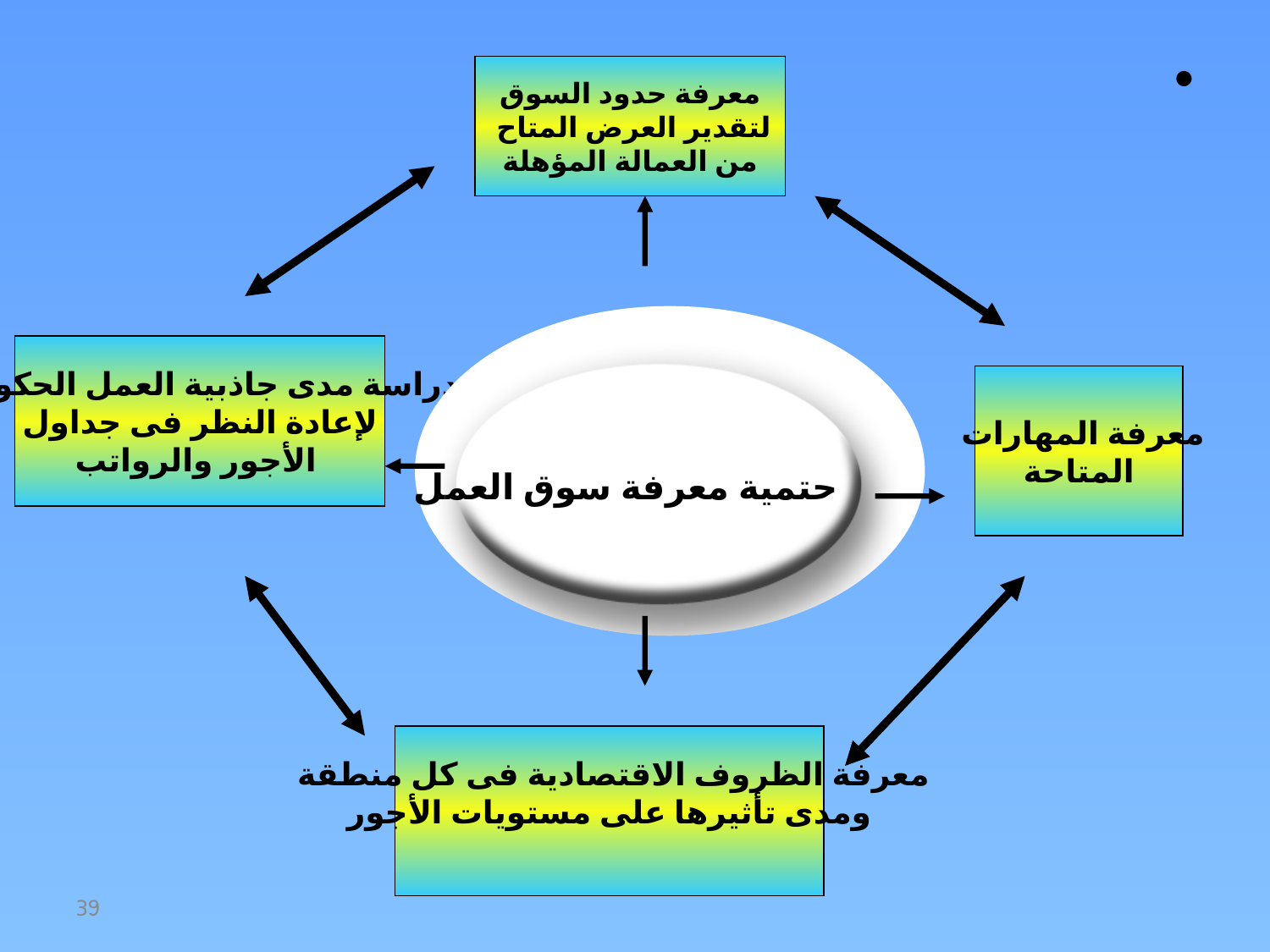

#
معرفة حدود السوق
لتقدير العرض المتاح
من العمالة المؤهلة

حتمية معرفة سوق العمل
دراسة مدى جاذبية العمل الحكومي
لإعادة النظر فى جداول
 الأجور والرواتب
معرفة المهارات
المتاحة

معرفة الظروف الاقتصادية فى كل منطقة
ومدى تأثيرها على مستويات الأجور

39